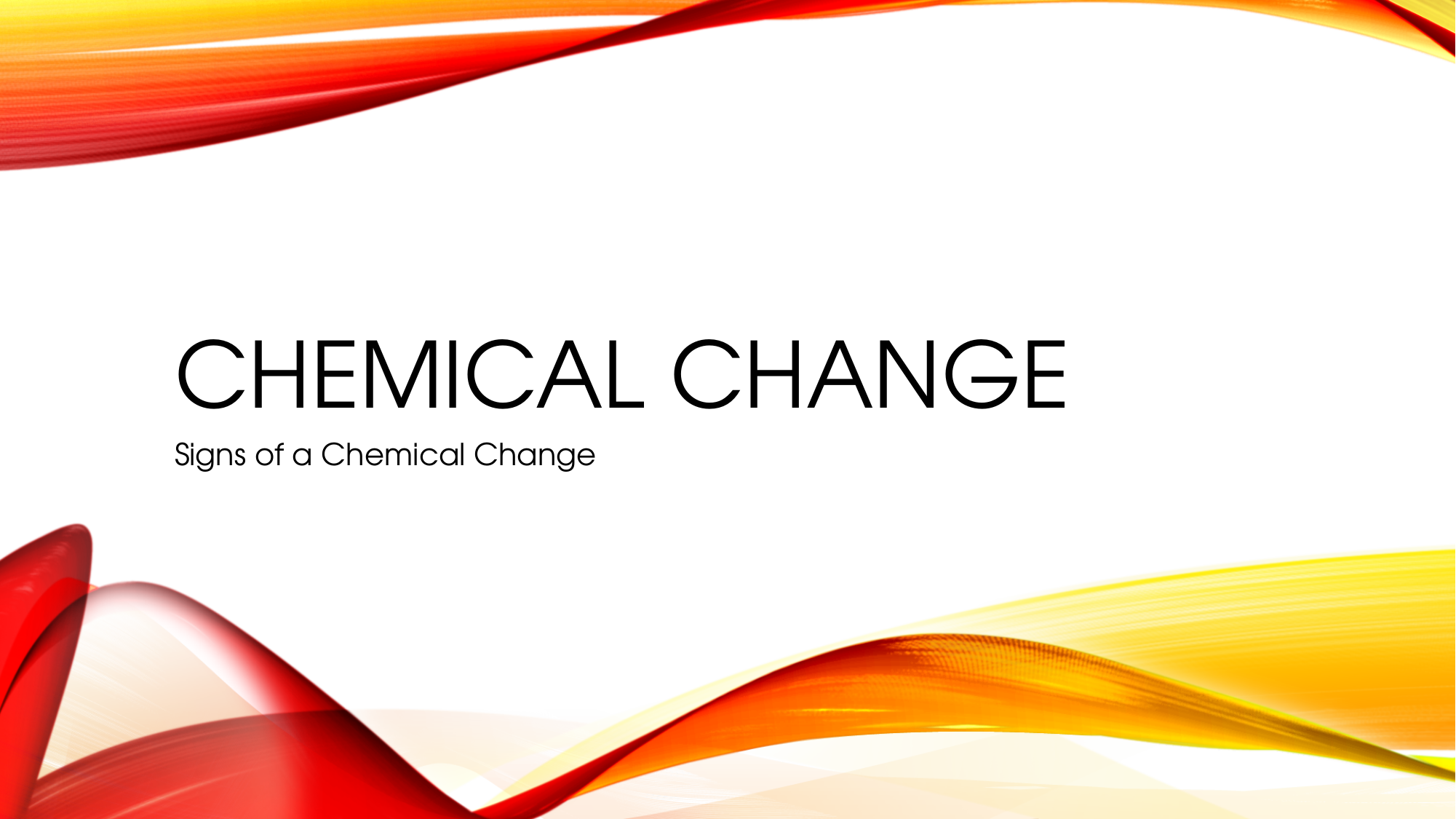

# Chemical Change
Signs of a Chemical Change